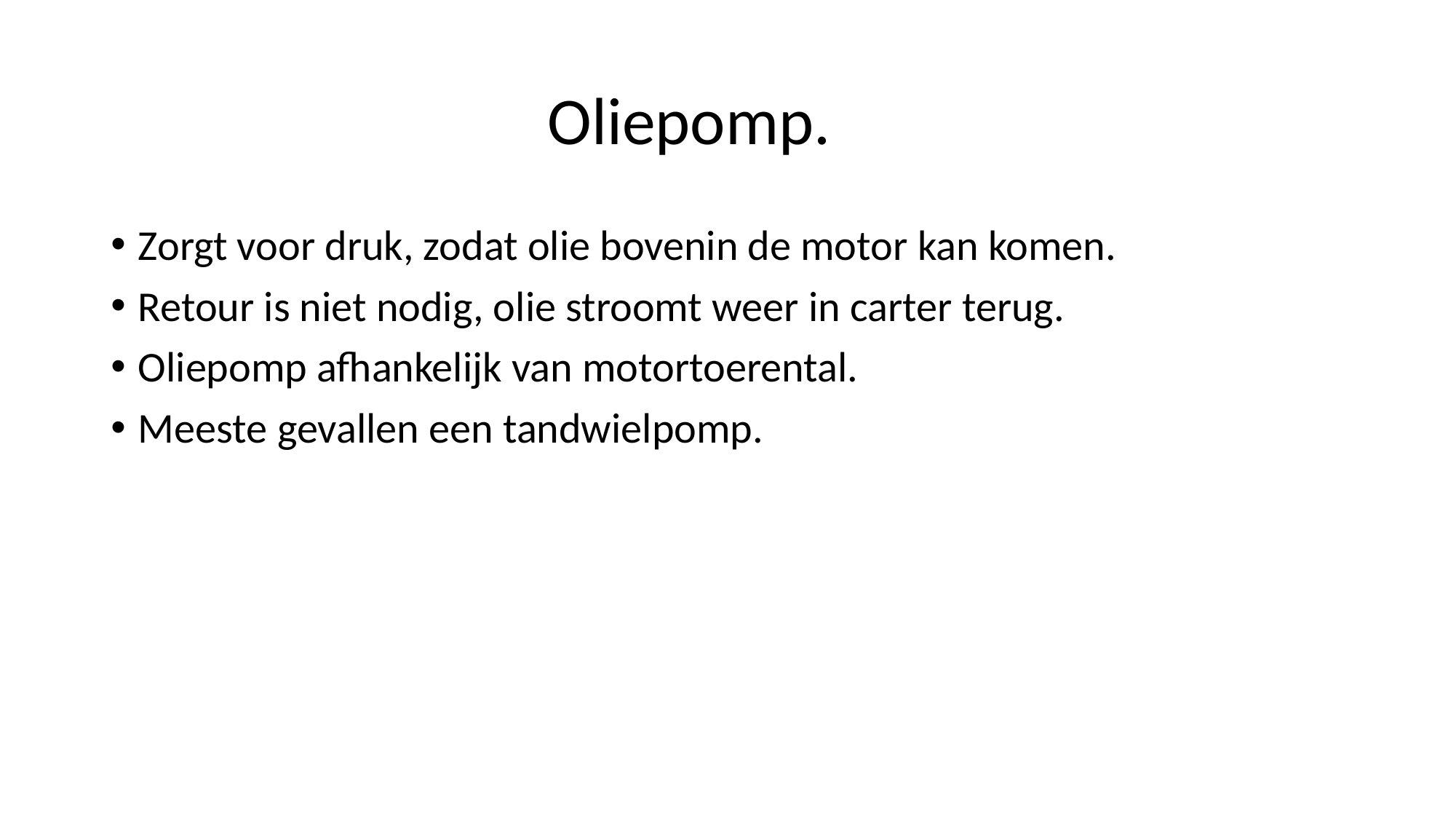

# Oliepomp.
Zorgt voor druk, zodat olie bovenin de motor kan komen.
Retour is niet nodig, olie stroomt weer in carter terug.
Oliepomp afhankelijk van motortoerental.
Meeste gevallen een tandwielpomp.